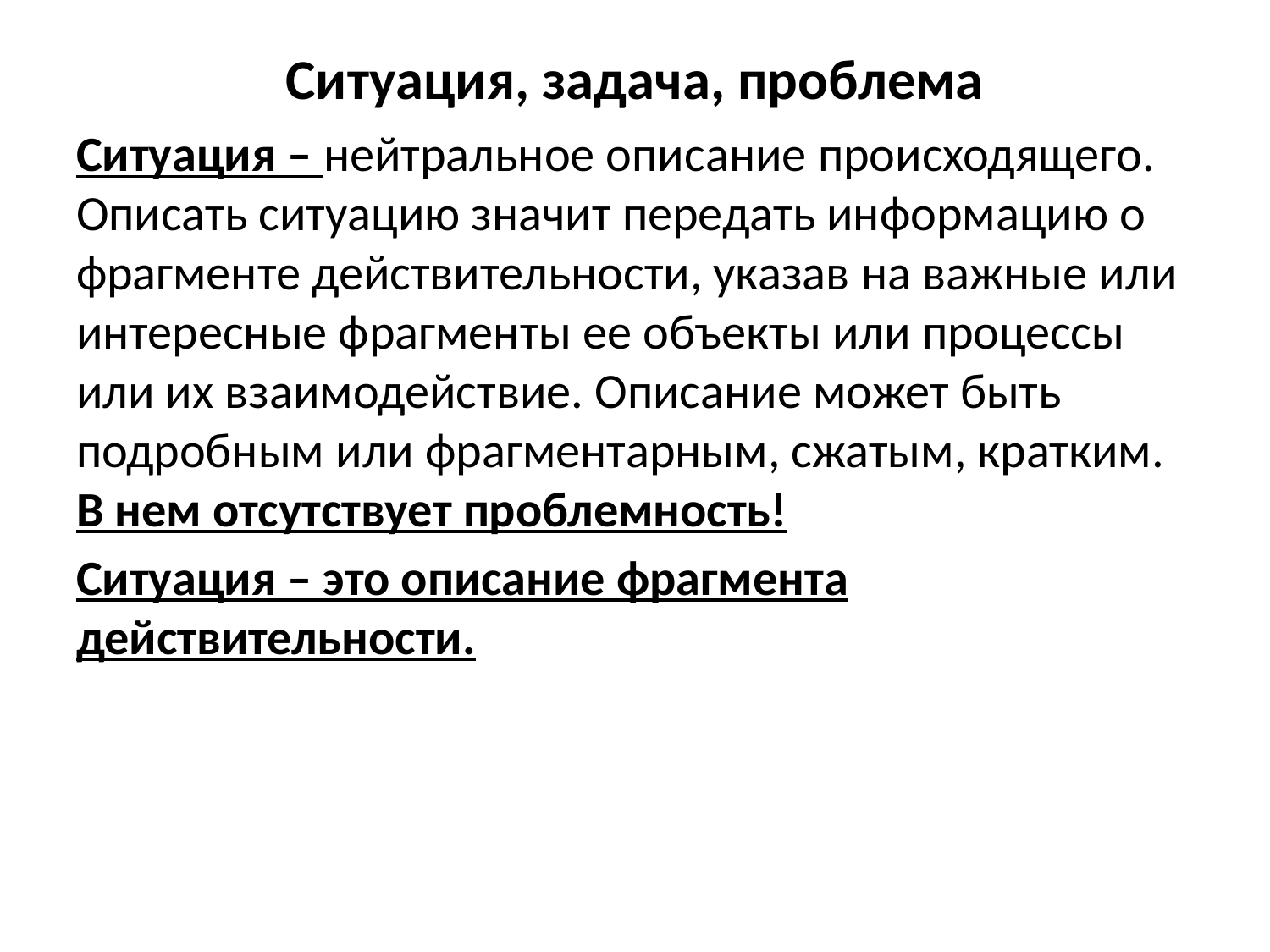

# Ситуация, задача, проблема
Ситуация – нейтральное описание происходящего. Описать ситуацию значит передать информацию о фрагменте действительности, указав на важные или интересные фрагменты ее объекты или процессы или их взаимодействие. Описание может быть подробным или фрагментарным, сжатым, кратким. В нем отсутствует проблемность!
Ситуация – это описание фрагмента действительности.